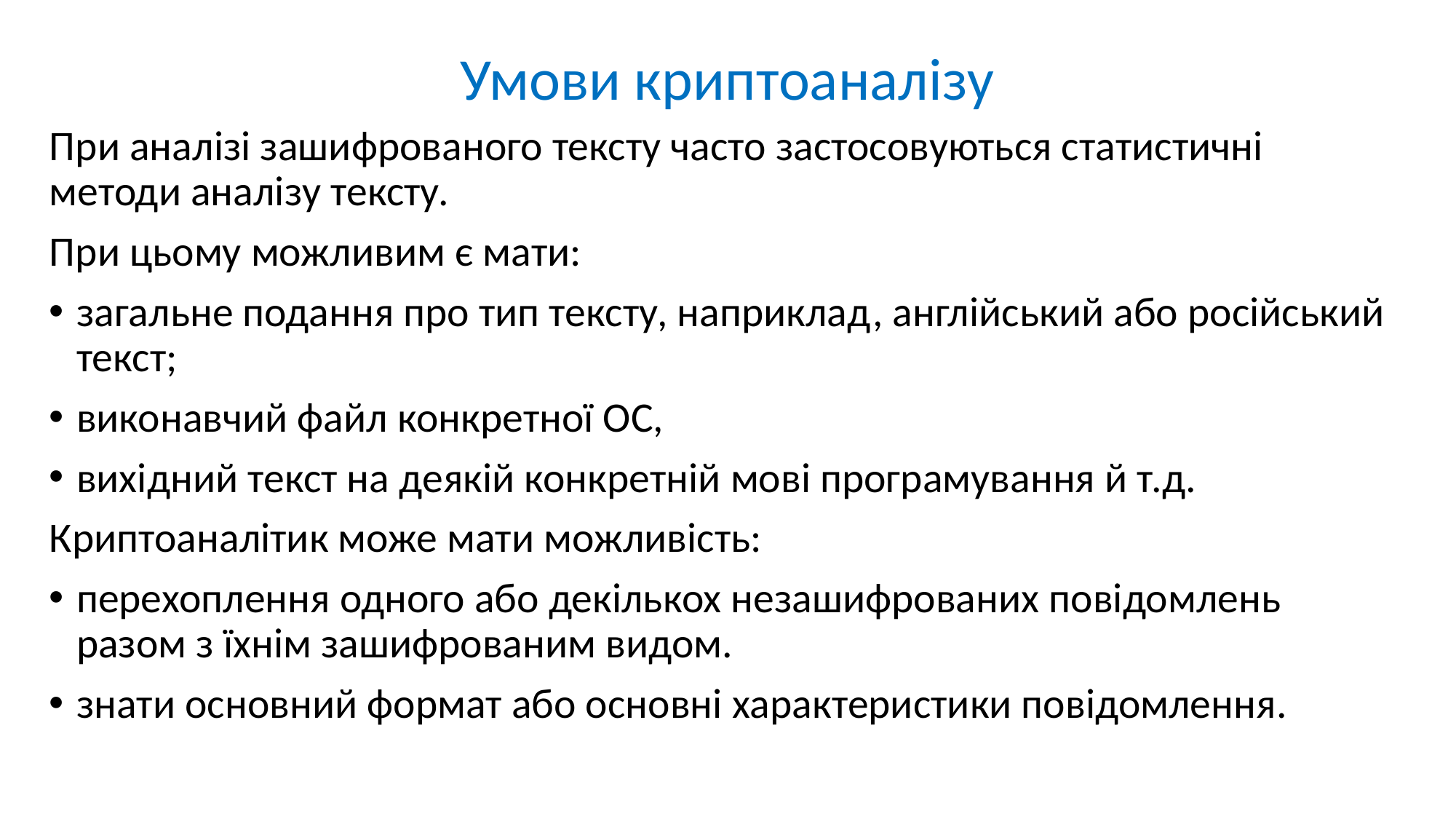

# Умови криптоаналізу
При аналізі зашифрованого тексту часто застосовуються статистичні методи аналізу тексту.
При цьому можливим є мати:
загальне подання про тип тексту, наприклад, англійський або російський текст;
виконавчий файл конкретної ОС,
вихідний текст на деякій конкретній мові програмування й т.д.
Криптоаналітик може мати можливість:
перехоплення одного або декількох незашифрованих повідомлень разом з їхнім зашифрованим видом.
знати основний формат або основні характеристики повідомлення.